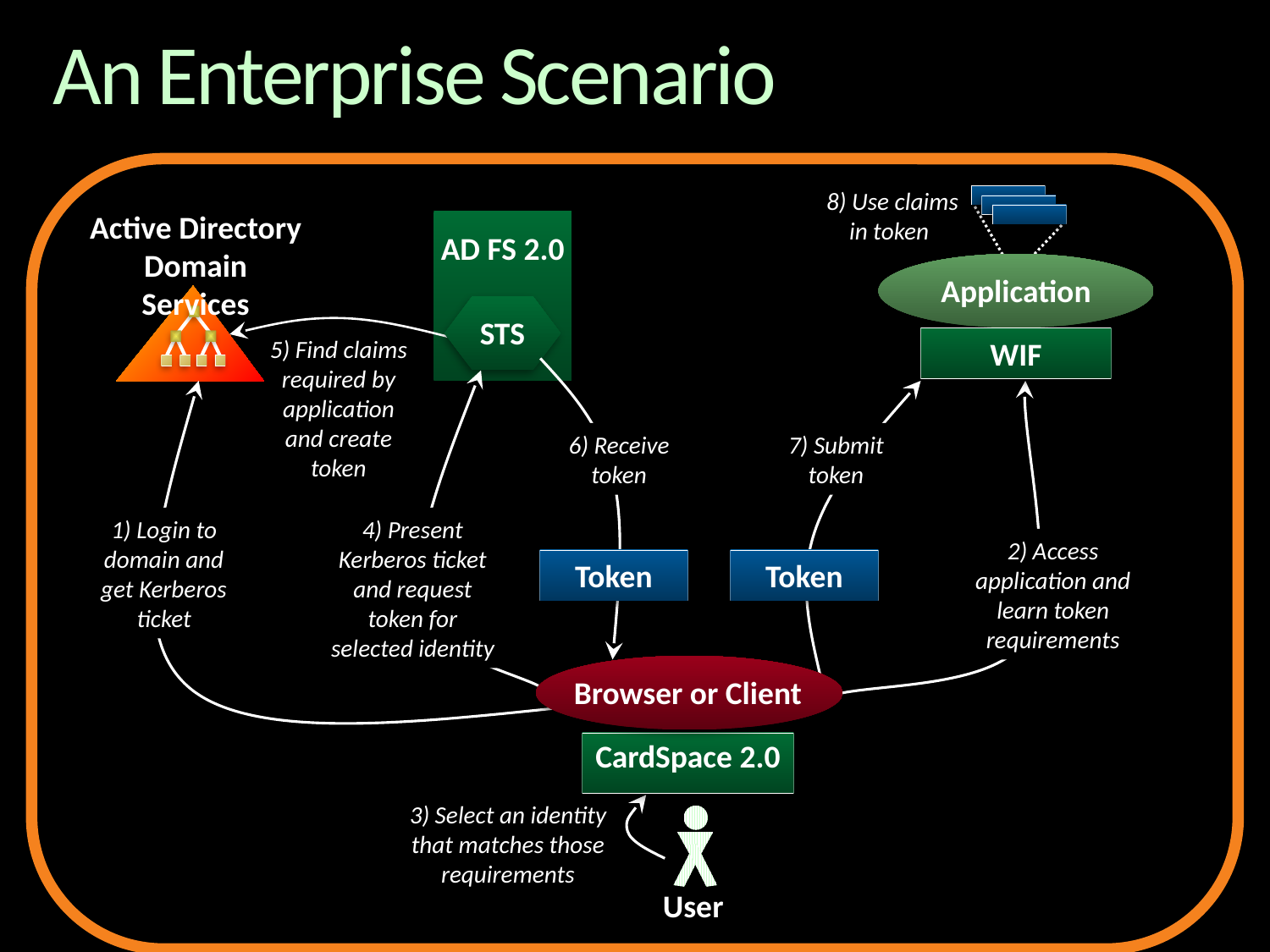

# An Enterprise Scenario

 8) Use claims in token

Active Directory Domain Services

AD FS 2.0

Application

STS

5) Find claims required by application and create token
WIF

6) Receive token
Token

4) Present Kerberos ticket and request token for selected identity

1) Login to domain and get Kerberos ticket

7) Submit token
Token

2) Access application and learn token requirements

Browser or Client
CardSpace 2.0

3) Select an identity that matches those requirements

User